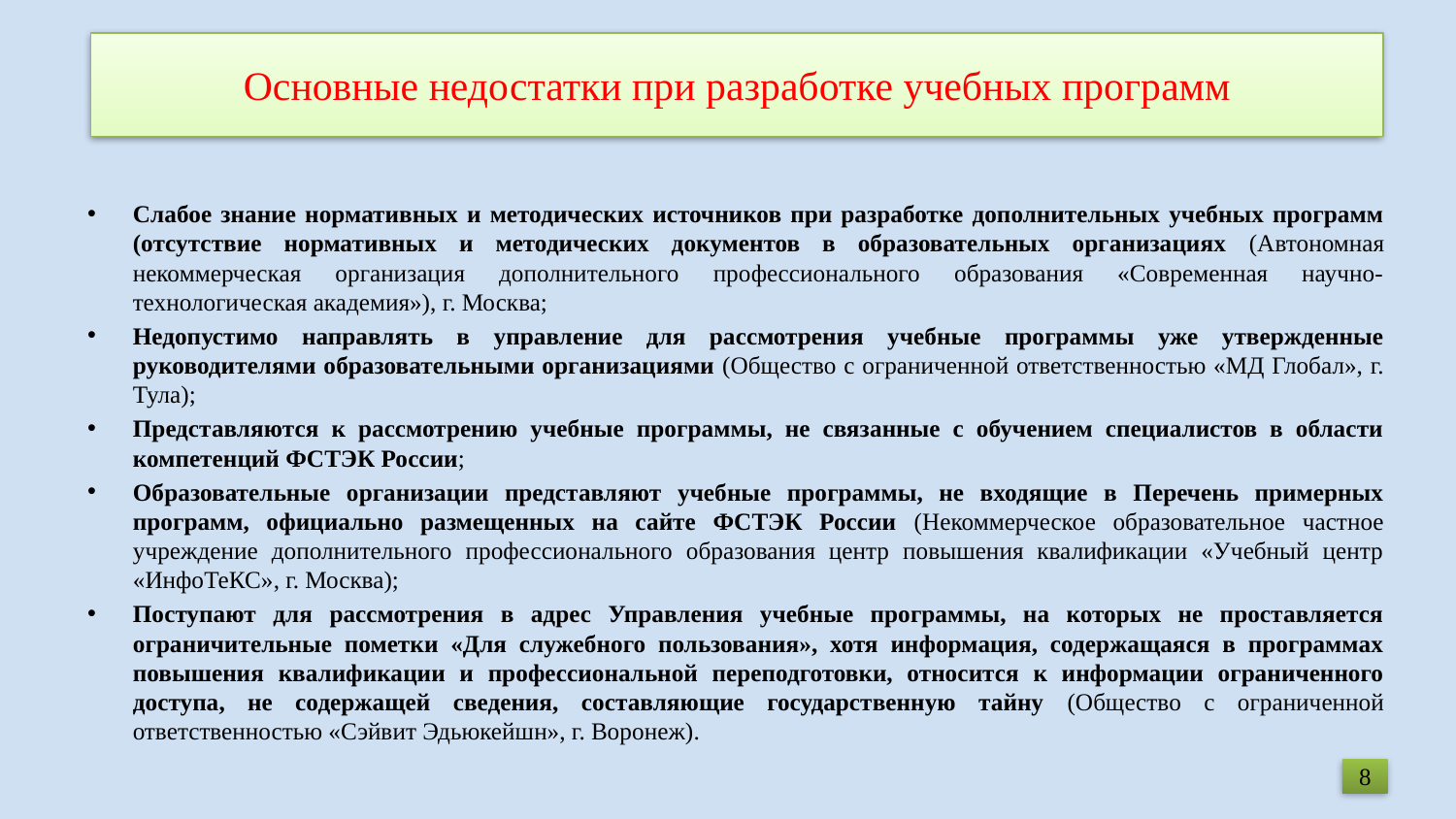

# Основные недостатки при разработке учебных программ
Слабое знание нормативных и методических источников при разработке дополнительных учебных программ (отсутствие нормативных и методических документов в образовательных организациях (Автономная некоммерческая организация дополнительного профессионального образования «Современная научно-технологическая академия»), г. Москва;
Недопустимо направлять в управление для рассмотрения учебные программы уже утвержденные руководителями образовательными организациями (Общество с ограниченной ответственностью «МД Глобал», г. Тула);
Представляются к рассмотрению учебные программы, не связанные с обучением специалистов в области компетенций ФСТЭК России;
Образовательные организации представляют учебные программы, не входящие в Перечень примерных программ, официально размещенных на сайте ФСТЭК России (Некоммерческое образовательное частное учреждение дополнительного профессионального образования центр повышения квалификации «Учебный центр «ИнфоТеКС», г. Москва);
Поступают для рассмотрения в адрес Управления учебные программы, на которых не проставляется ограничительные пометки «Для служебного пользования», хотя информация, содержащаяся в программах повышения квалификации и профессиональной переподготовки, относится к информации ограниченного доступа, не содержащей сведения, составляющие государственную тайну (Общество с ограниченной ответственностью «Сэйвит Эдьюкейшн», г. Воронеж).

8
8